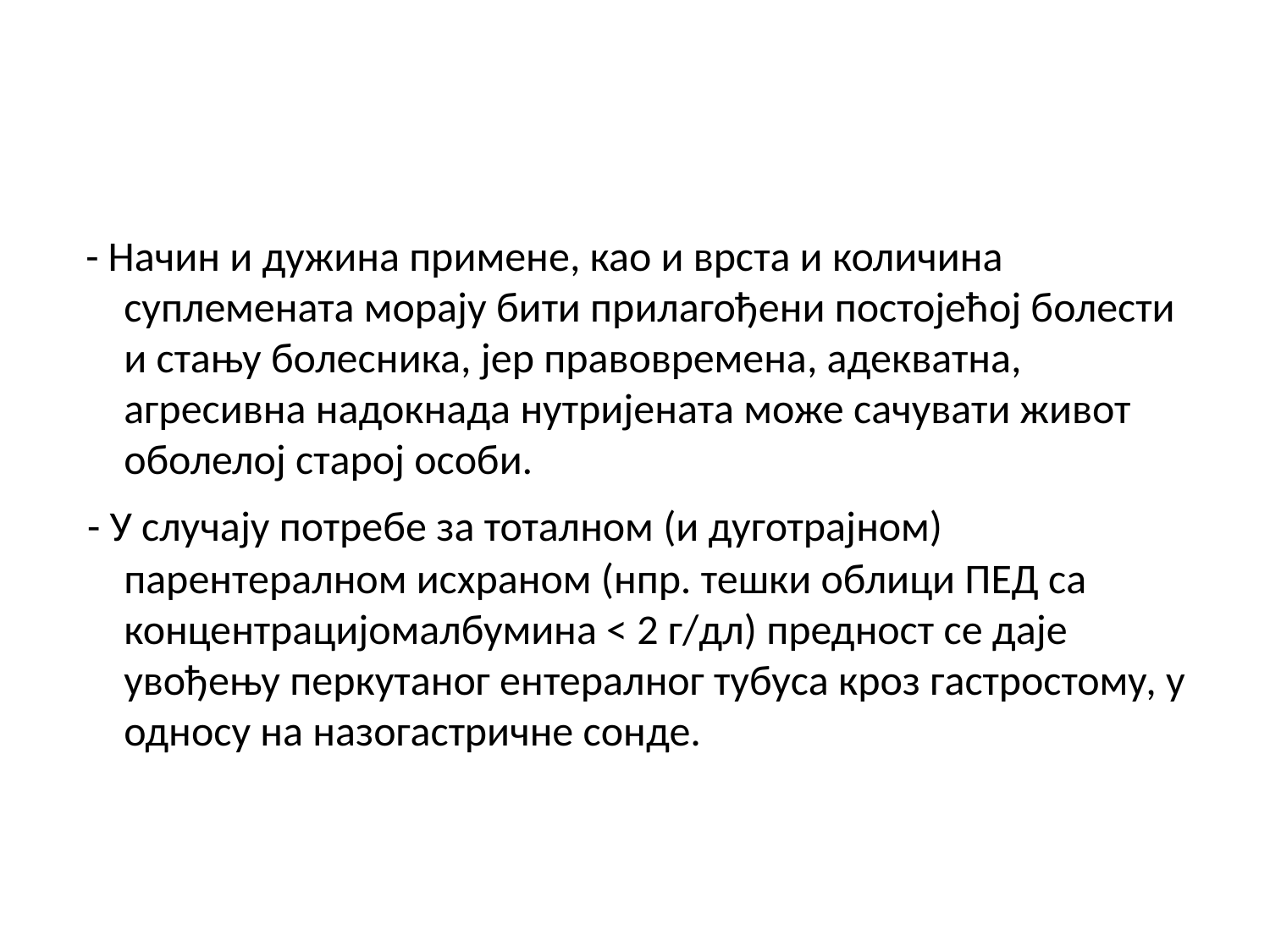

- Начин и дужина примене, као и врста и количина суплемената морају бити прилагођени постојећој болести и стању болесника, јер правовремена, адекватна, агресивна надокнада нутријената може сачувати живот оболелој старој особи.
 - У случају потребе за тоталном (и дуготрајном) парентералном исхраном (нпр. тешки облици ПЕД са концентрацијомалбумина < 2 г/дл) предност се даје увођењу перкутаног ентералног тубуса кроз гастростому, у односу на назогастричне сонде.